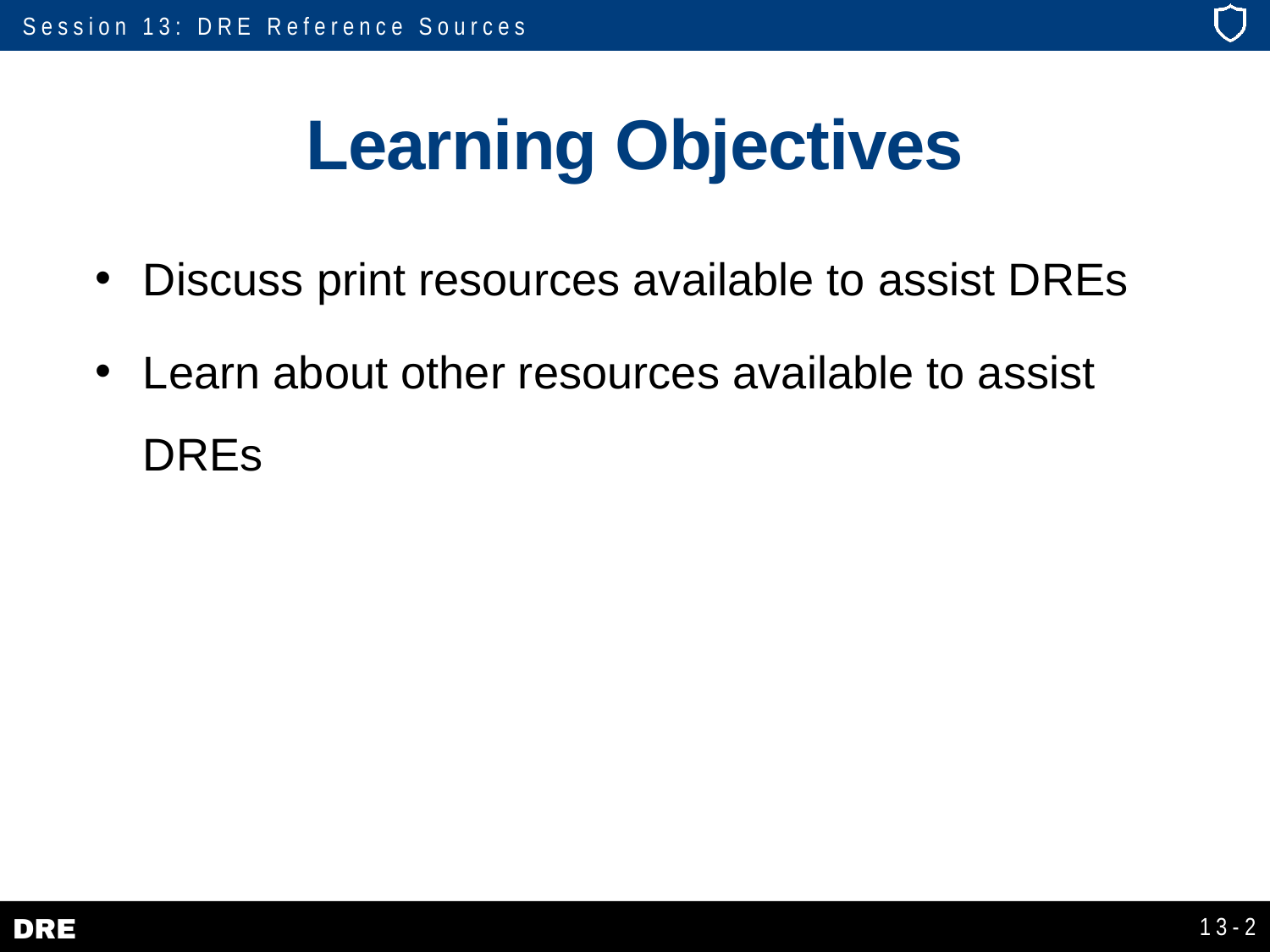

# Learning Objectives
Discuss print resources available to assist DREs
Learn about other resources available to assist DREs

13-2